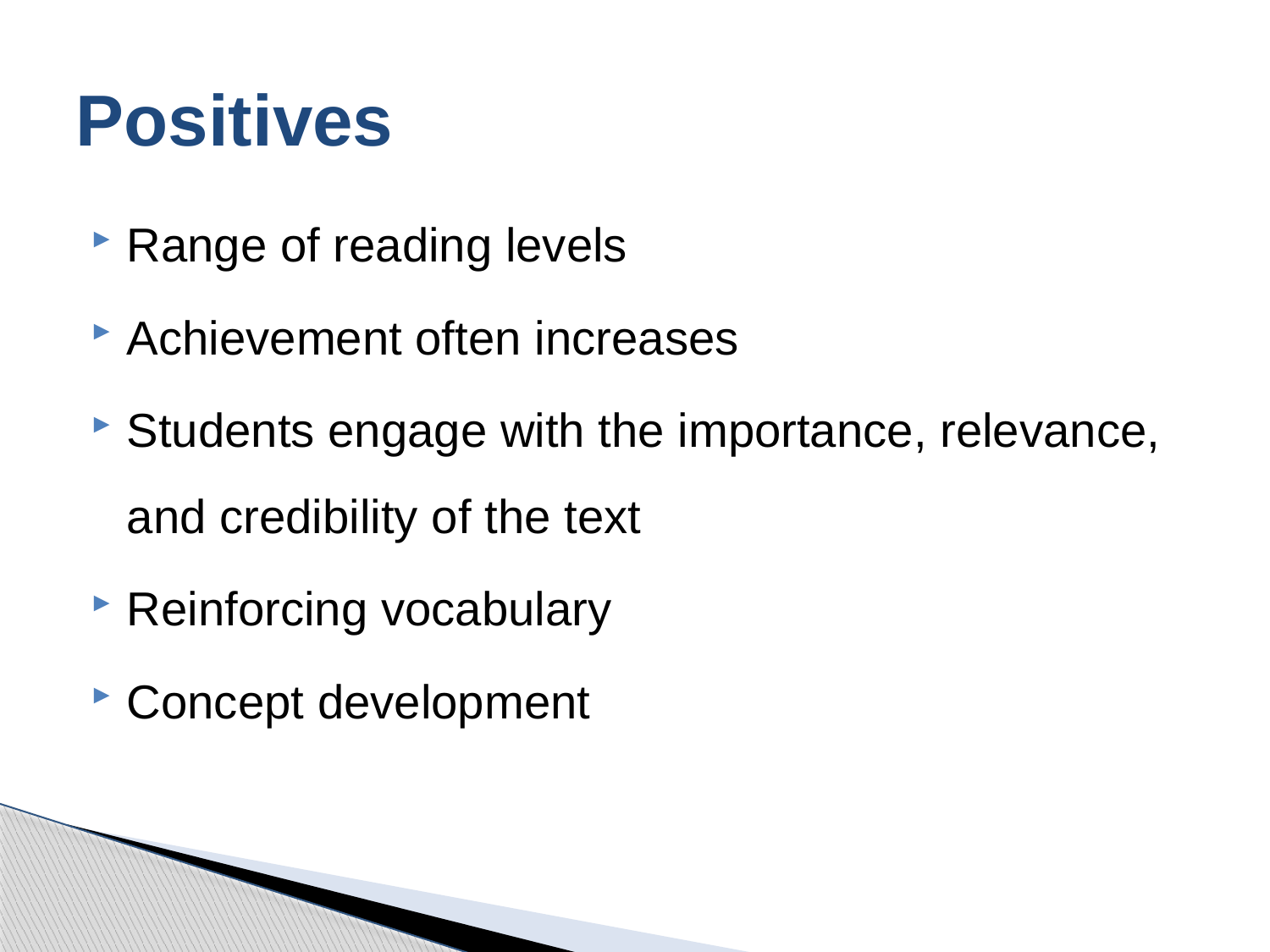

# Positives
Range of reading levels
Achievement often increases
Students engage with the importance, relevance, and credibility of the text
Reinforcing vocabulary
Concept development